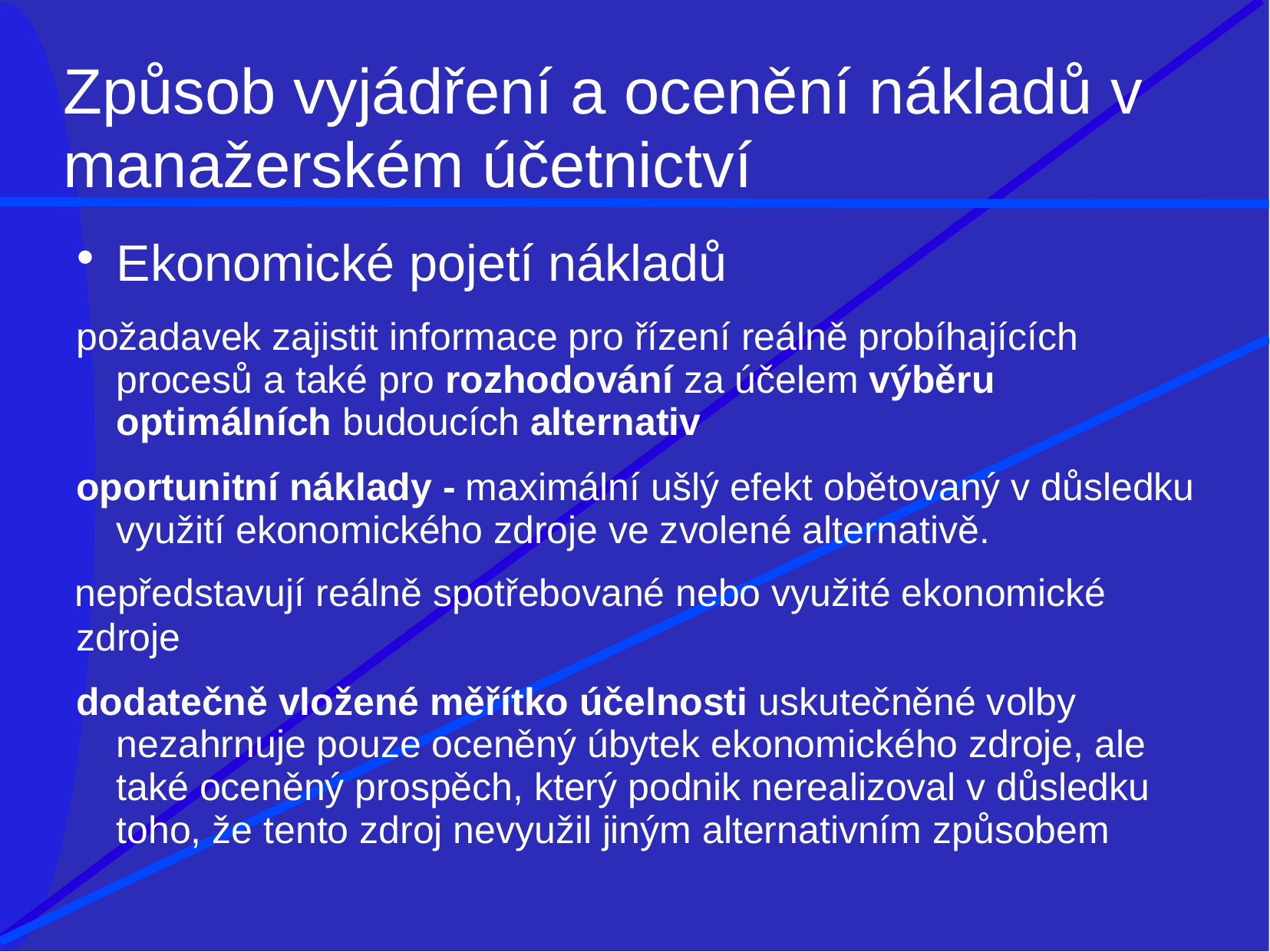

# Způsob vyjádření a ocenění nákladů v
manažerském účetnictví
Ekonomické pojetí nákladů
požadavek zajistit informace pro řízení reálně probíhajících procesů a také pro rozhodování za účelem výběru optimálních budoucích alternativ
oportunitní náklady - maximální ušlý efekt obětovaný v důsledku využití ekonomického zdroje ve zvolené alternativě.
nepředstavují reálně spotřebované nebo využité ekonomické
zdroje
dodatečně vložené měřítko účelnosti uskutečněné volby nezahrnuje pouze oceněný úbytek ekonomického zdroje, ale také oceněný prospěch, který podnik nerealizoval v důsledku toho, že tento zdroj nevyužil jiným alternativním způsobem